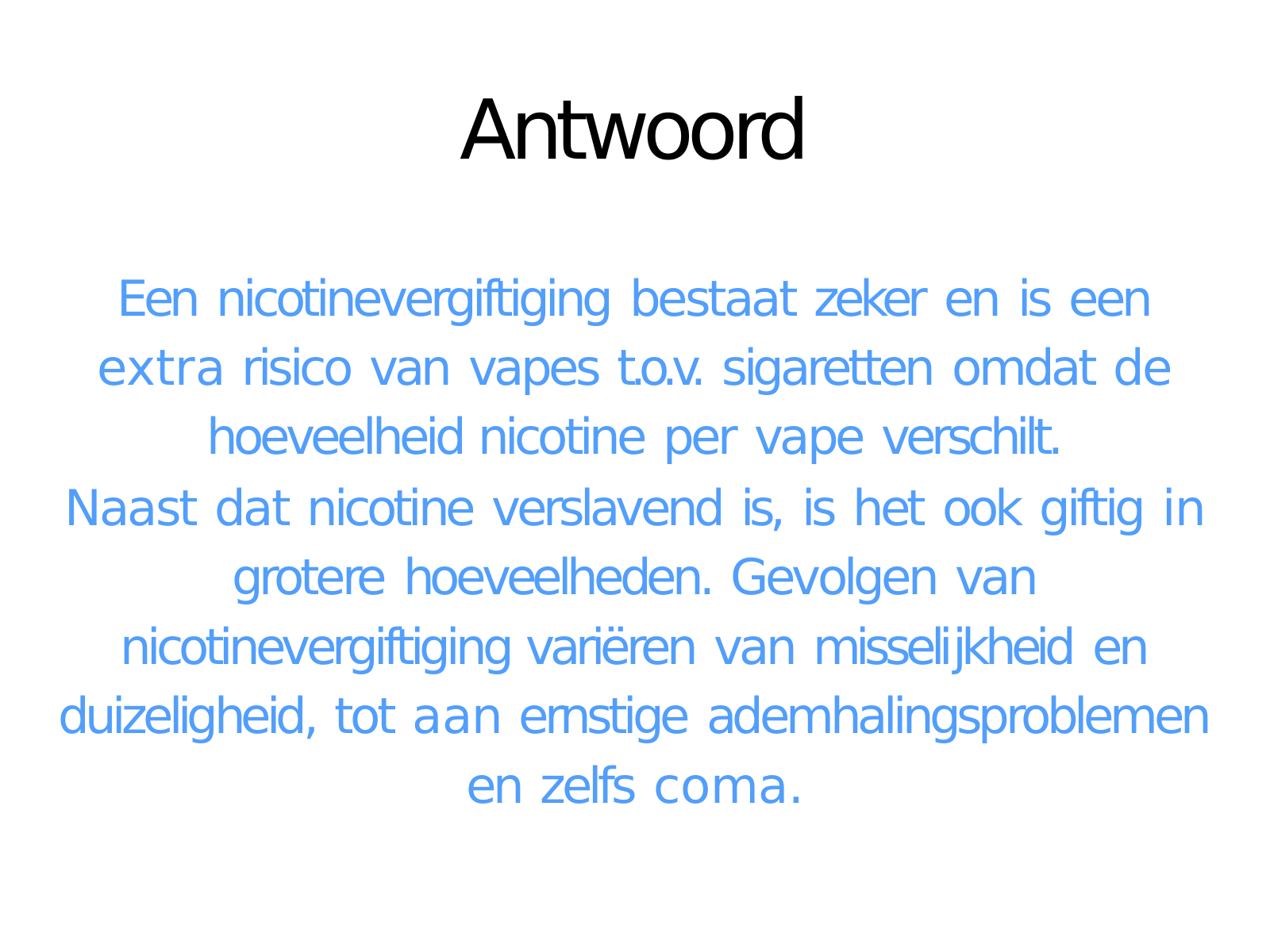

# Antwoord
Een nicotinevergiftiging bestaat zeker en is een extra risico van vapes t.o.v. sigaretten omdat de hoeveelheid nicotine per vape verschilt.
Naast dat nicotine verslavend is, is het ook giftig in grotere hoeveelheden. Gevolgen van nicotinevergiftiging variëren van misselĳkheid en duizeligheid, tot aan ernstige ademhalingsproblemen en zelfs coma.